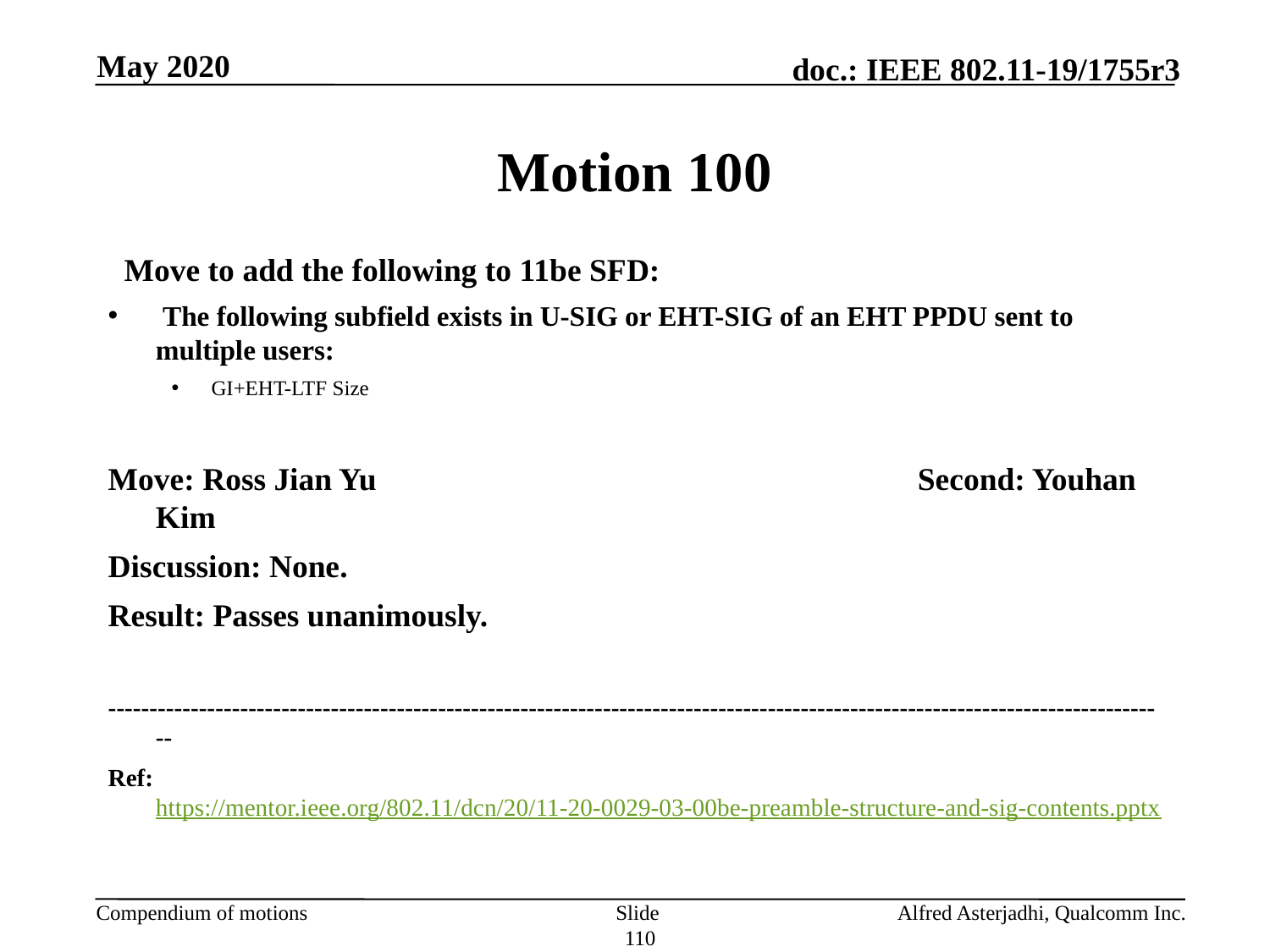

May 2020
# Motion 100
  Move to add the following to 11be SFD:
 The following subfield exists in U-SIG or EHT-SIG of an EHT PPDU sent to multiple users:
GI+EHT-LTF Size

Move: Ross Jian Yu					Second: Youhan Kim
Discussion: None.
Result: Passes unanimously.

---------------------------------------------------------------------------------------------------------------------------------
Ref: https://mentor.ieee.org/802.11/dcn/20/11-20-0029-03-00be-preamble-structure-and-sig-contents.pptx

Slide 110
Alfred Asterjadhi, Qualcomm Inc.